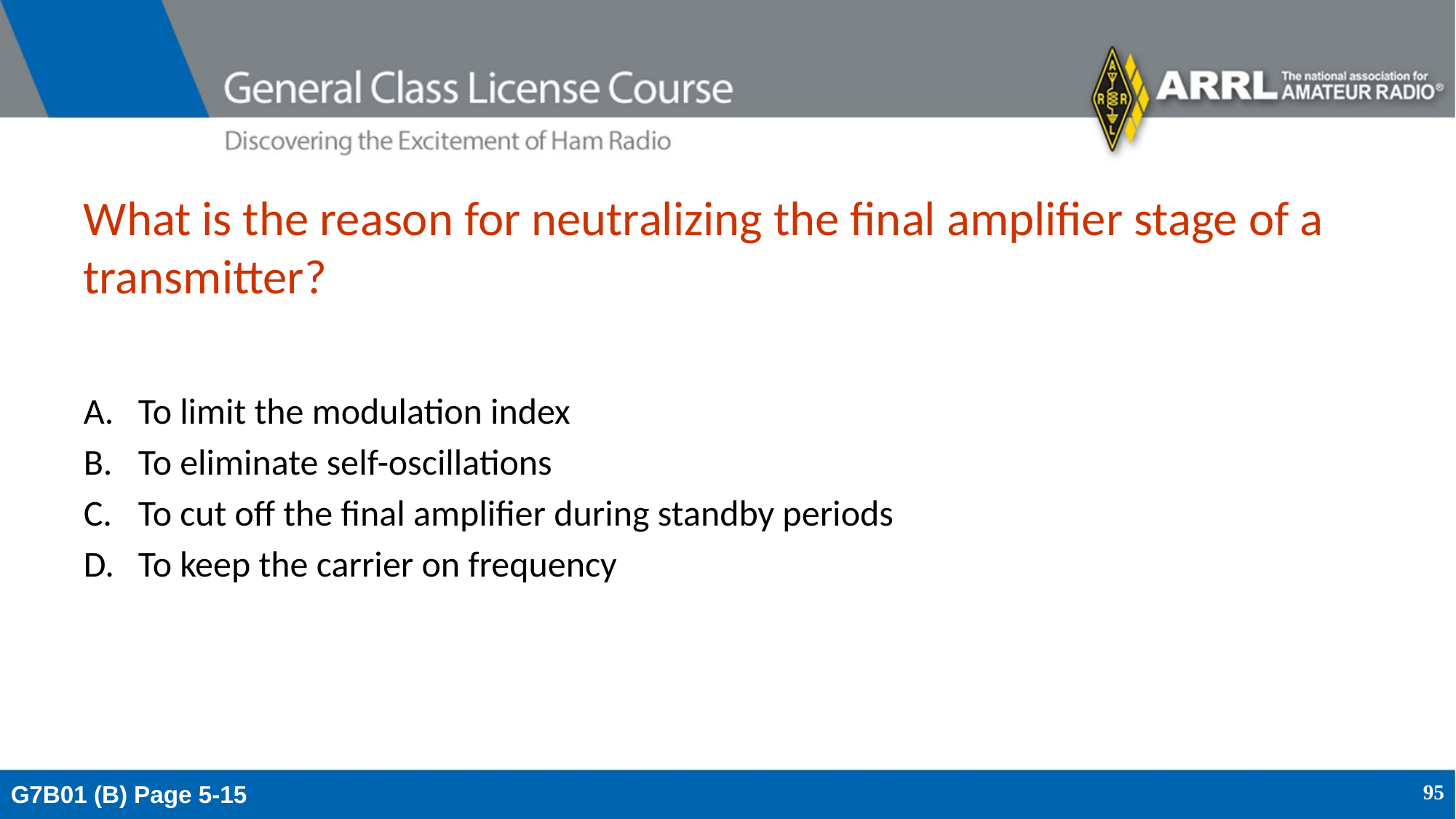

# What is the reason for neutralizing the final amplifier stage of a transmitter?
To limit the modulation index
To eliminate self-oscillations
To cut off the final amplifier during standby periods
To keep the carrier on frequency
G7B01 (B) Page 5-15
95